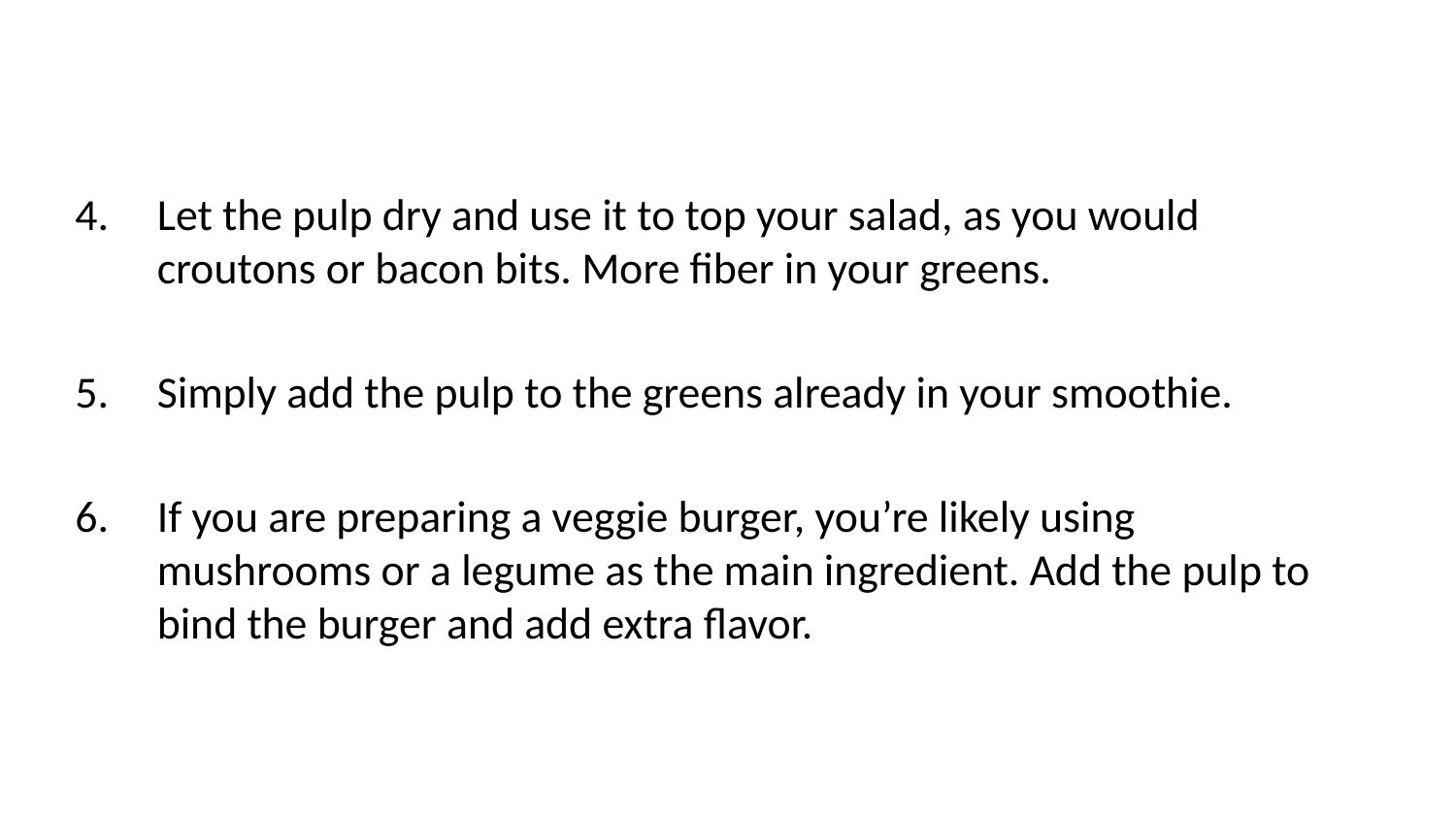

Let the pulp dry and use it to top your salad, as you would croutons or bacon bits. More fiber in your greens.

Simply add the pulp to the greens already in your smoothie.

If you are preparing a veggie burger, you’re likely using mushrooms or a legume as the main ingredient. Add the pulp to bind the burger and add extra flavor.